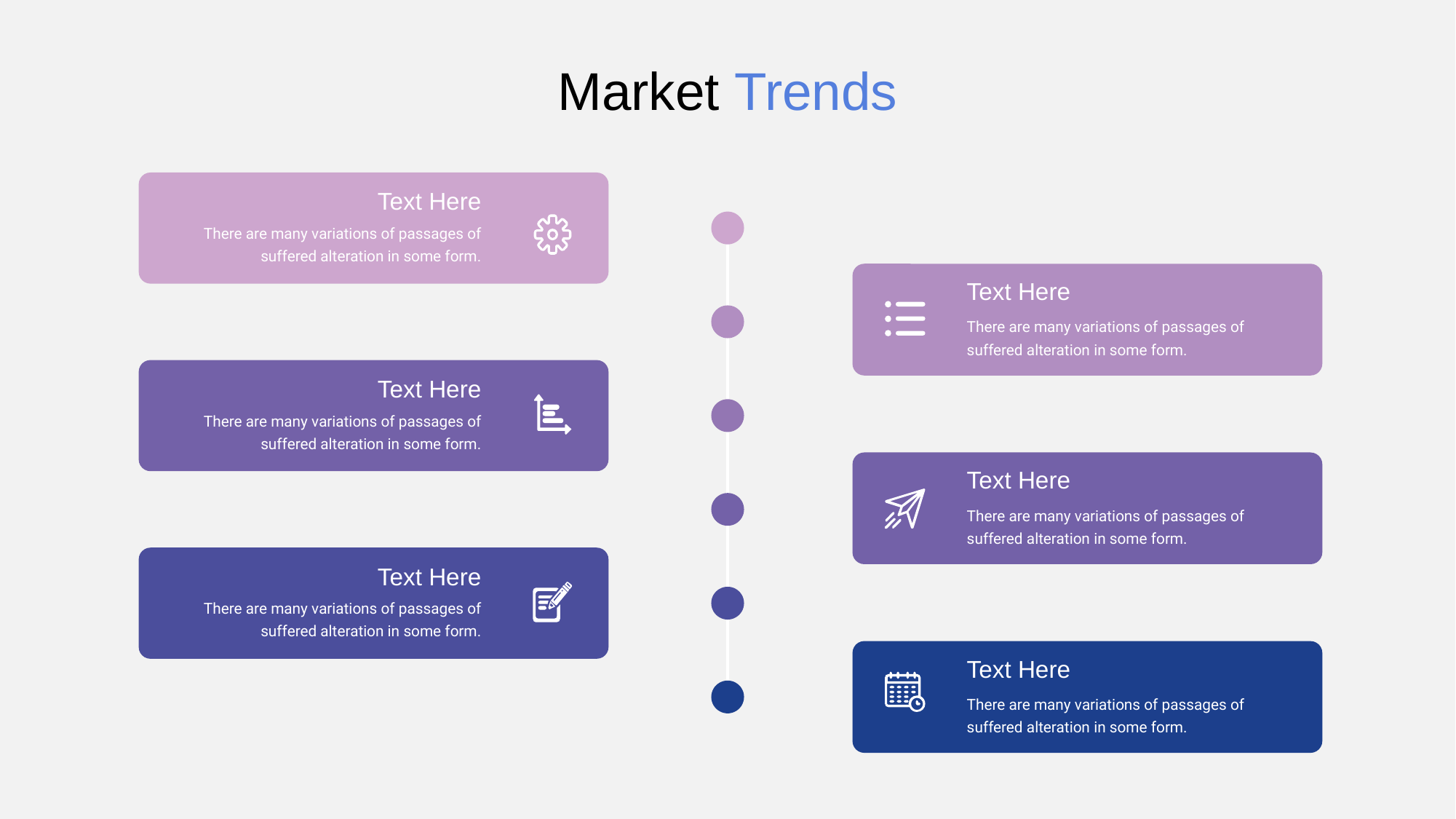

Market Trends

Text Here

There are many variations of passages of suffered alteration in some form.

Text Here

There are many variations of passages of suffered alteration in some form.

Text Here

There are many variations of passages of suffered alteration in some form.

Text Here

There are many variations of passages of suffered alteration in some form.

Text Here

There are many variations of passages of suffered alteration in some form.

Text Here

There are many variations of passages of suffered alteration in some form.